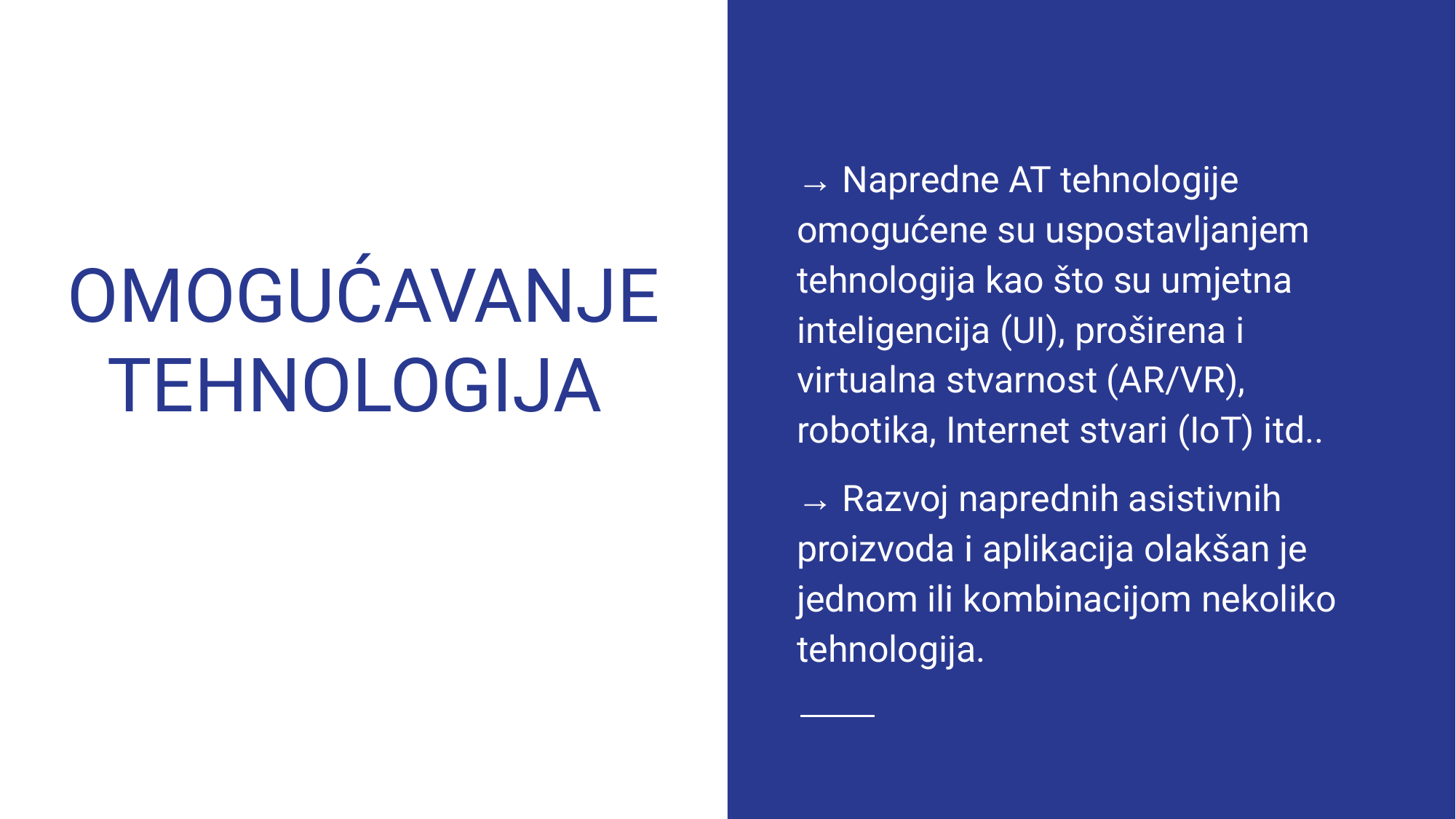

→ Napredne AT tehnologije omogućene su uspostavljanjem tehnologija kao što su umjetna inteligencija (UI), proširena i virtualna stvarnost (AR/VR), robotika, Internet stvari (IoT) itd..
→ Razvoj naprednih asistivnih proizvoda i aplikacija olakšan je jednom ili kombinacijom nekoliko tehnologija.
# OMOGUĆAVANJE TEHNOLOGIJA